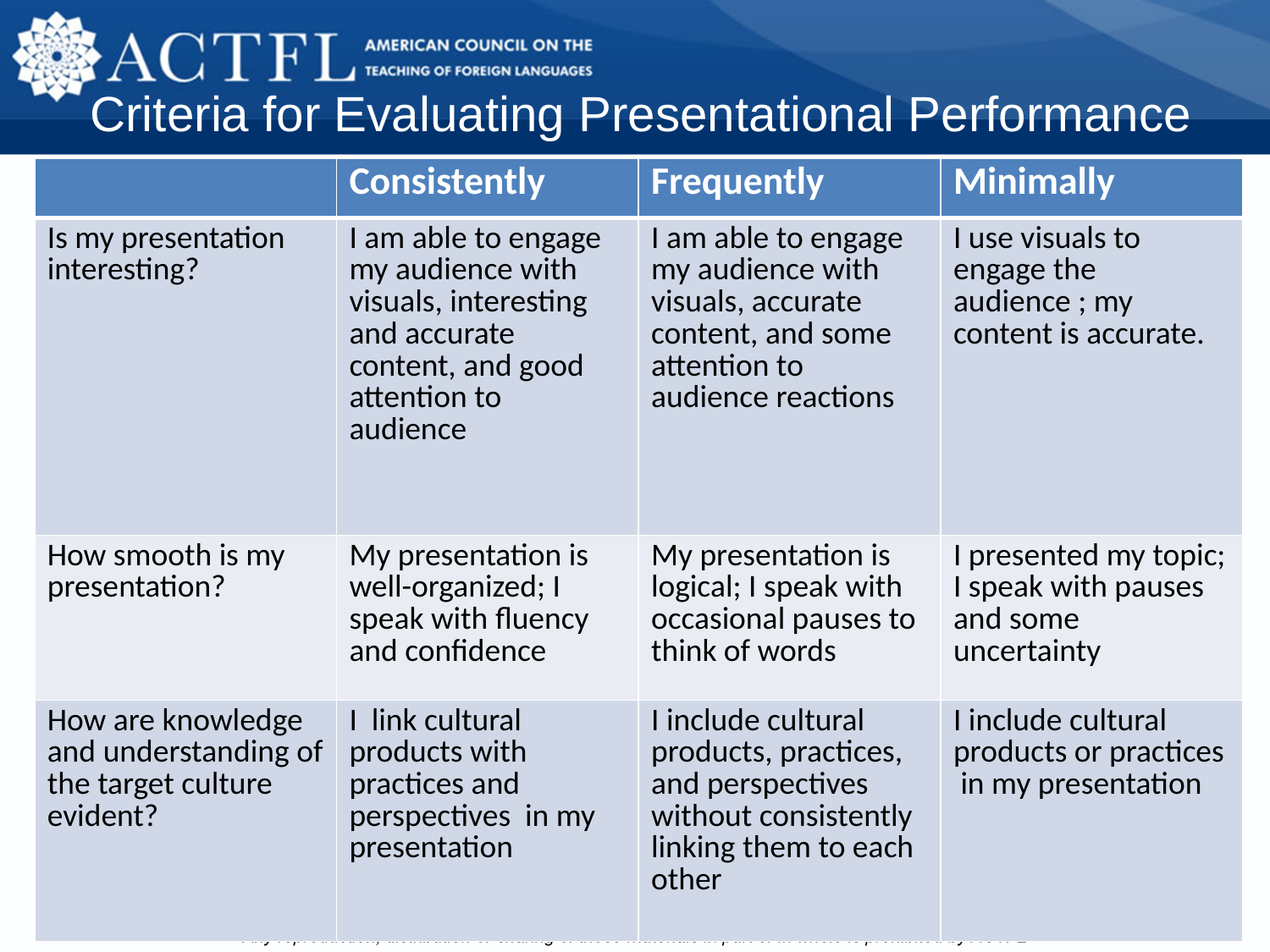

Criteria for Evaluating Presentational Performance
|  | Consistently | Frequently | Minimally |
| --- | --- | --- | --- |
| Is my presentation interesting? | I am able to engage my audience with visuals, interesting and accurate content, and good attention to audience | I am able to engage my audience with visuals, accurate content, and some attention to audience reactions | I use visuals to engage the audience ; my content is accurate. |
| How smooth is my presentation? | My presentation is well-organized; I speak with fluency and confidence | My presentation is logical; I speak with occasional pauses to think of words | I presented my topic; I speak with pauses and some uncertainty |
| How are knowledge and understanding of the target culture evident? | I link cultural products with practices and perspectives in my presentation | I include cultural products, practices, and perspectives without consistently linking them to each other | I include cultural products or practices in my presentation |
Source:  Donna Clementi